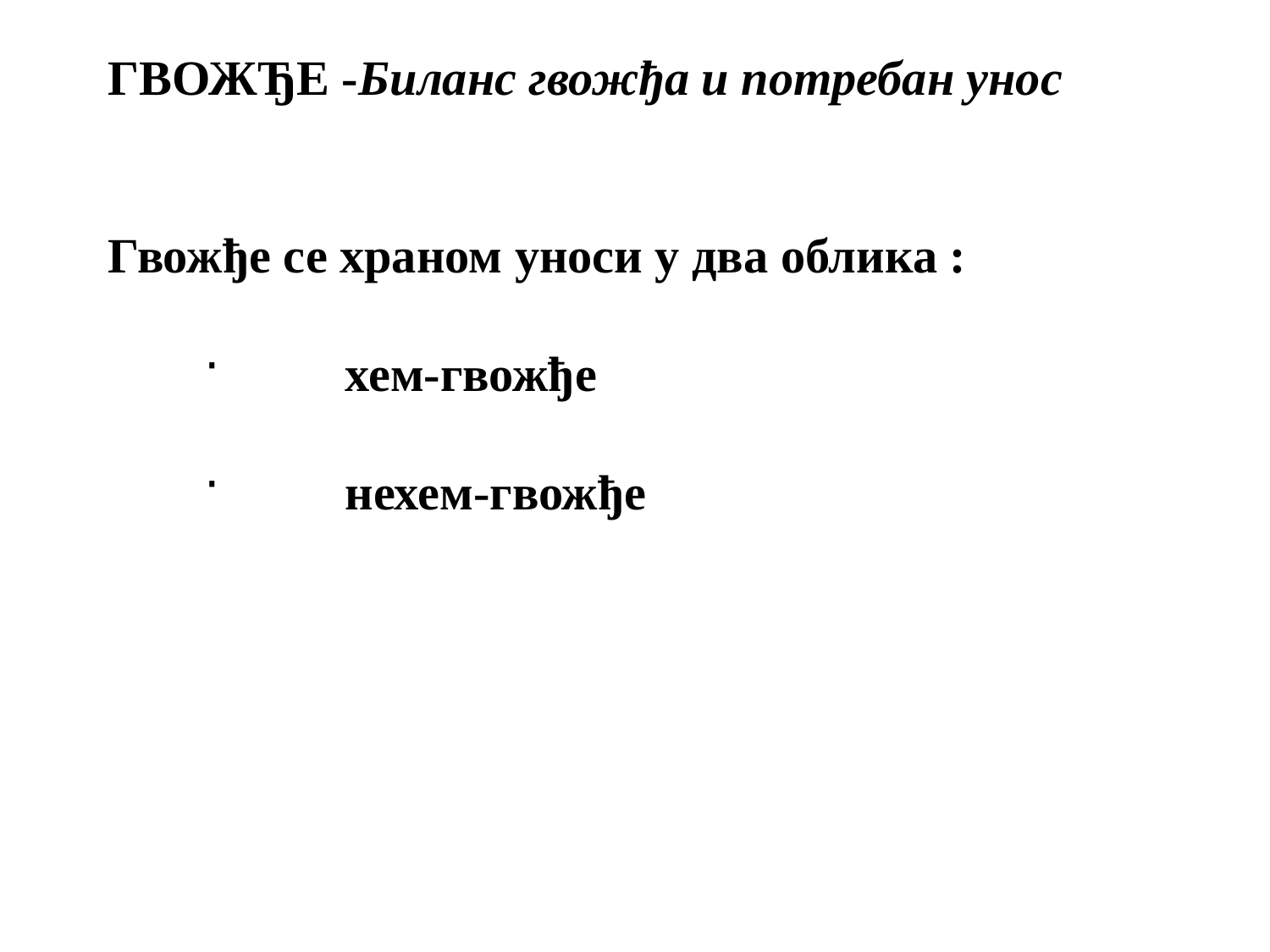

ГВОЖЂЕ -Биланс гвожђа и потребан унос

Гвожђе се храном уноси у два облика :

         хем-гвожђе

         нехем-гвожђе